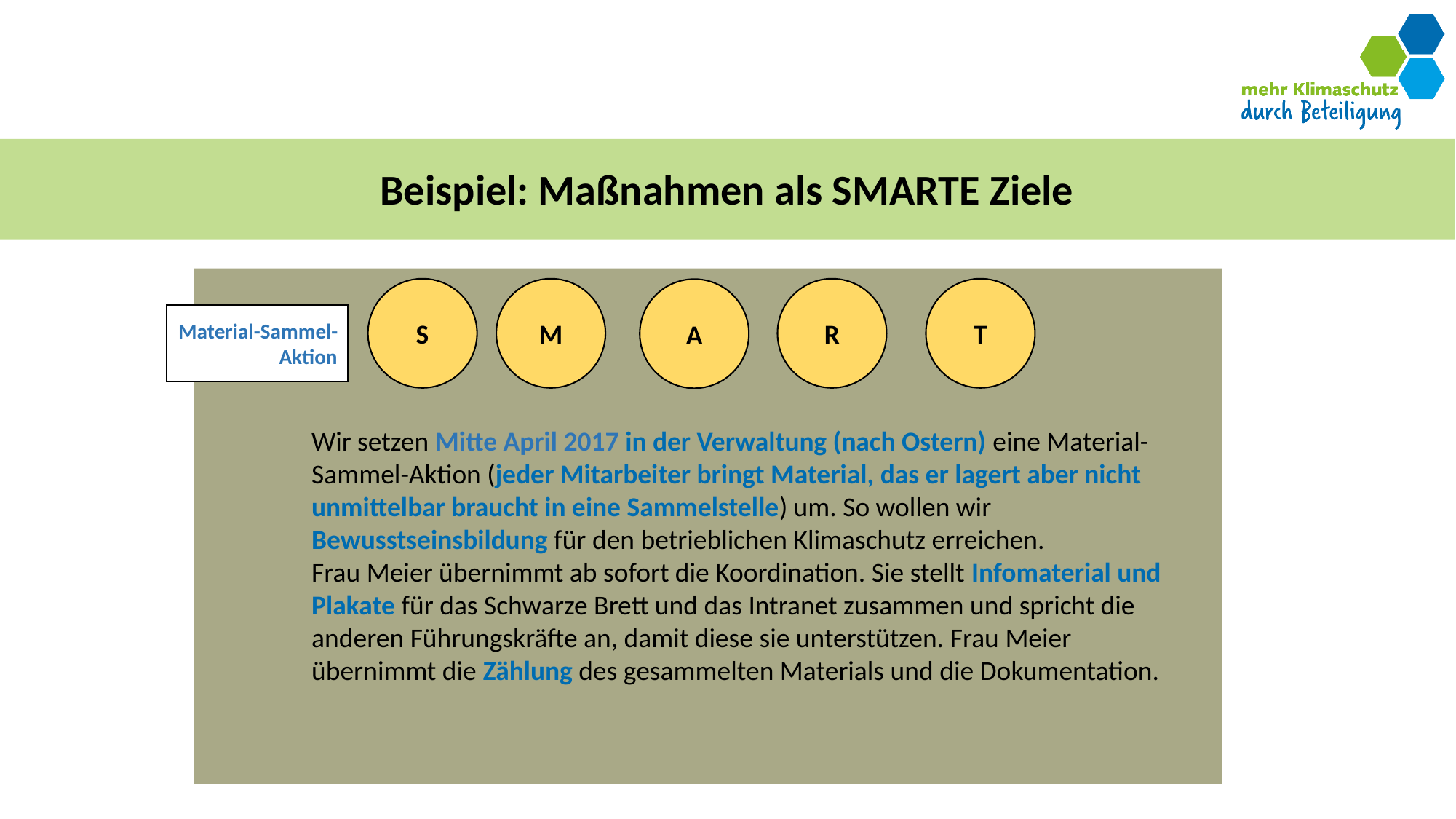

# Beispiel: Maßnahmen als SMARTE Ziele

S
M
R
T
A
Material-Sammel-Aktion
Wir setzen Mitte April 2017 in der Verwaltung (nach Ostern) eine Material-Sammel-Aktion (jeder Mitarbeiter bringt Material, das er lagert aber nicht
unmittelbar braucht in eine Sammelstelle) um. So wollen wir Bewusstseinsbildung für den betrieblichen Klimaschutz erreichen.
Frau Meier übernimmt ab sofort die Koordination. Sie stellt Infomaterial und Plakate für das Schwarze Brett und das Intranet zusammen und spricht die anderen Führungskräfte an, damit diese sie unterstützen. Frau Meier übernimmt die Zählung des gesammelten Materials und die Dokumentation.